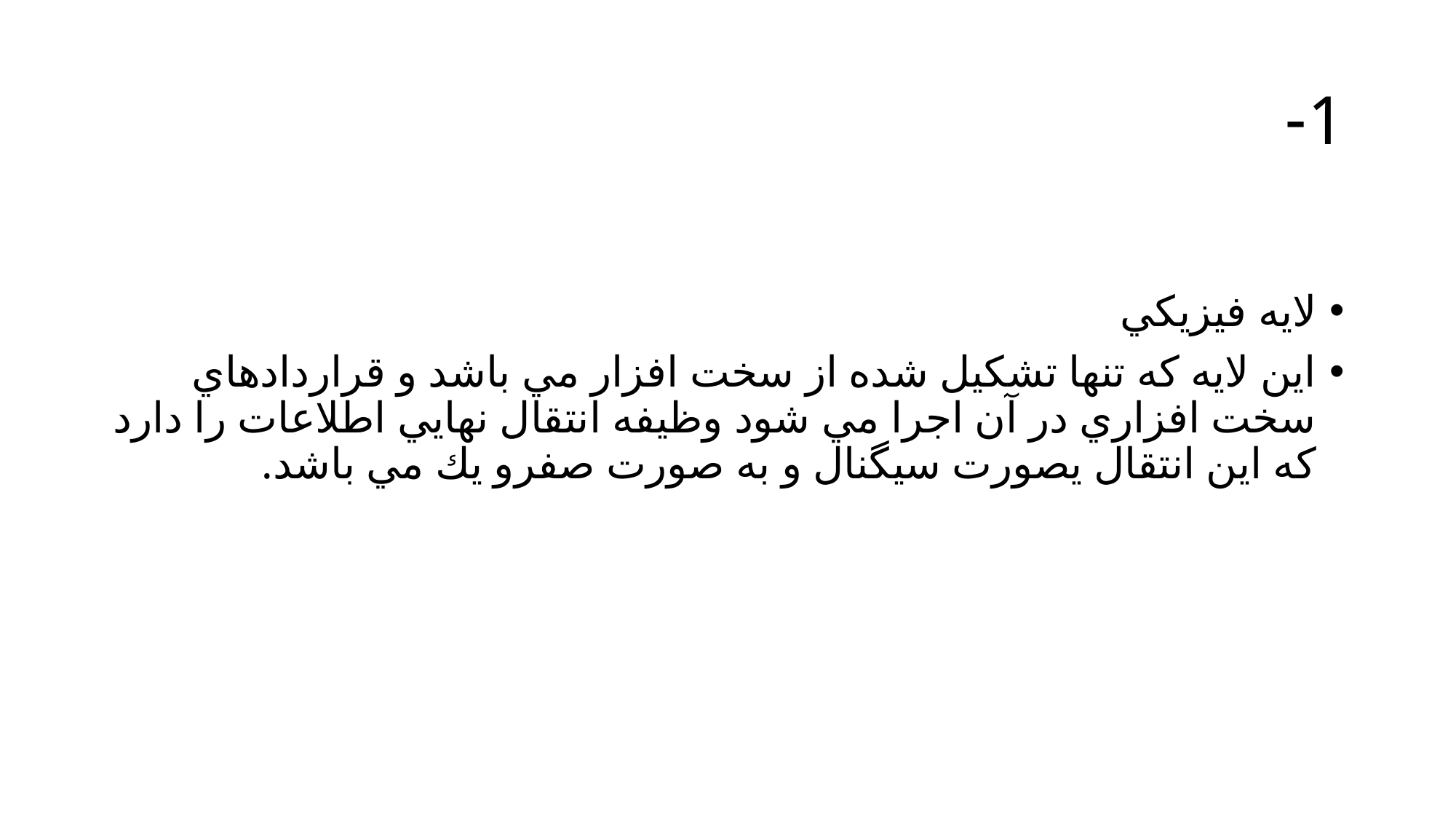

# 1-

لايه فيزيكي
اين لايه كه تنها تشكيل شده از سخت افزار مي باشد و قراردادهاي سخت افزاري در آن اجرا مي شود وظيفه انتقال نهايي اطلاعات را دارد كه اين انتقال يصورت سيگنال و به صورت صفرو يك مي باشد.